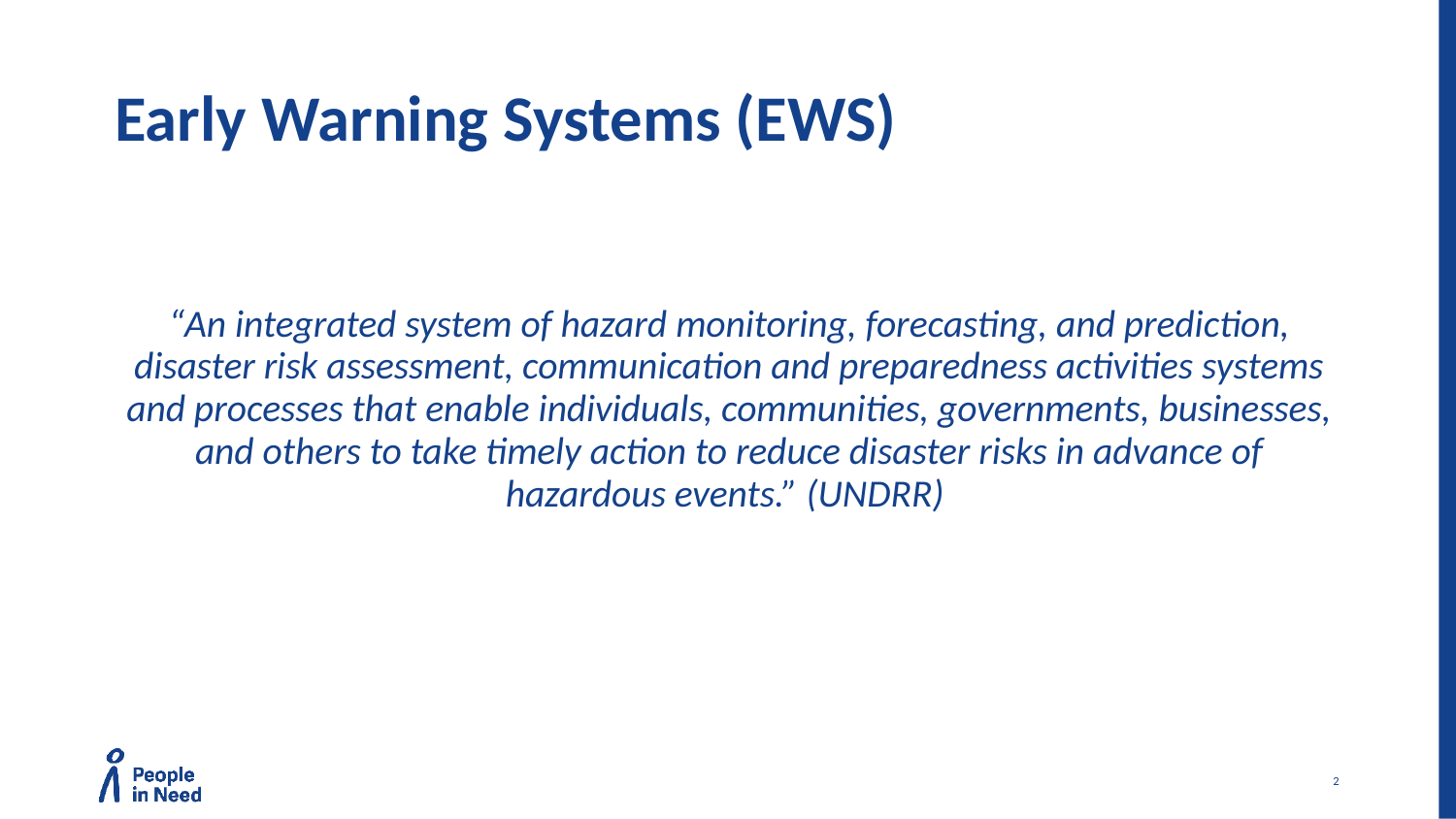

# Early Warning Systems (EWS)
“An integrated system of hazard monitoring, forecasting, and prediction, disaster risk assessment, communication and preparedness activities systems and processes that enable individuals, communities, governments, businesses, and others to take timely action to reduce disaster risks in advance of hazardous events.” (UNDRR)